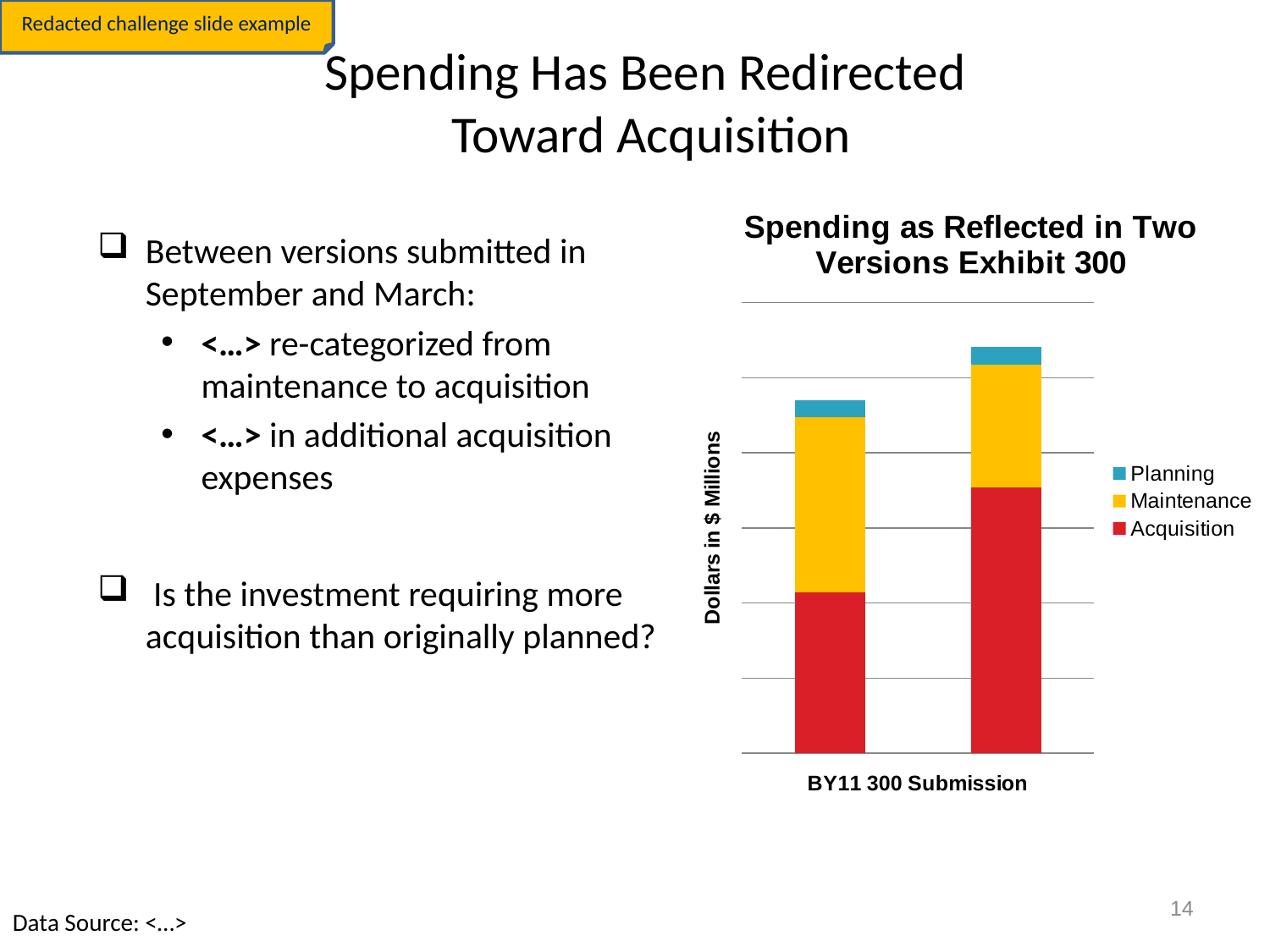

Redacted challenge slide example
# Spending Has Been Redirected Toward Acquisition

### Chart: Spending as Reflected in Two Versions Exhibit 300

| Category | Acquisition | Maintenance | Planning |
|---|---|---|---|
| September 2009 | 142.809 | 46.787000000000006 | 4.3619999999999965 |
| March 2010 | 170.906 | 32.475 | 4.814999999999984 |
Between versions submitted in September and March:
<…> re-categorized from maintenance to acquisition
<…> in additional acquisition expenses

 Is the investment requiring more acquisition than originally planned?
14
Data Source: <…>